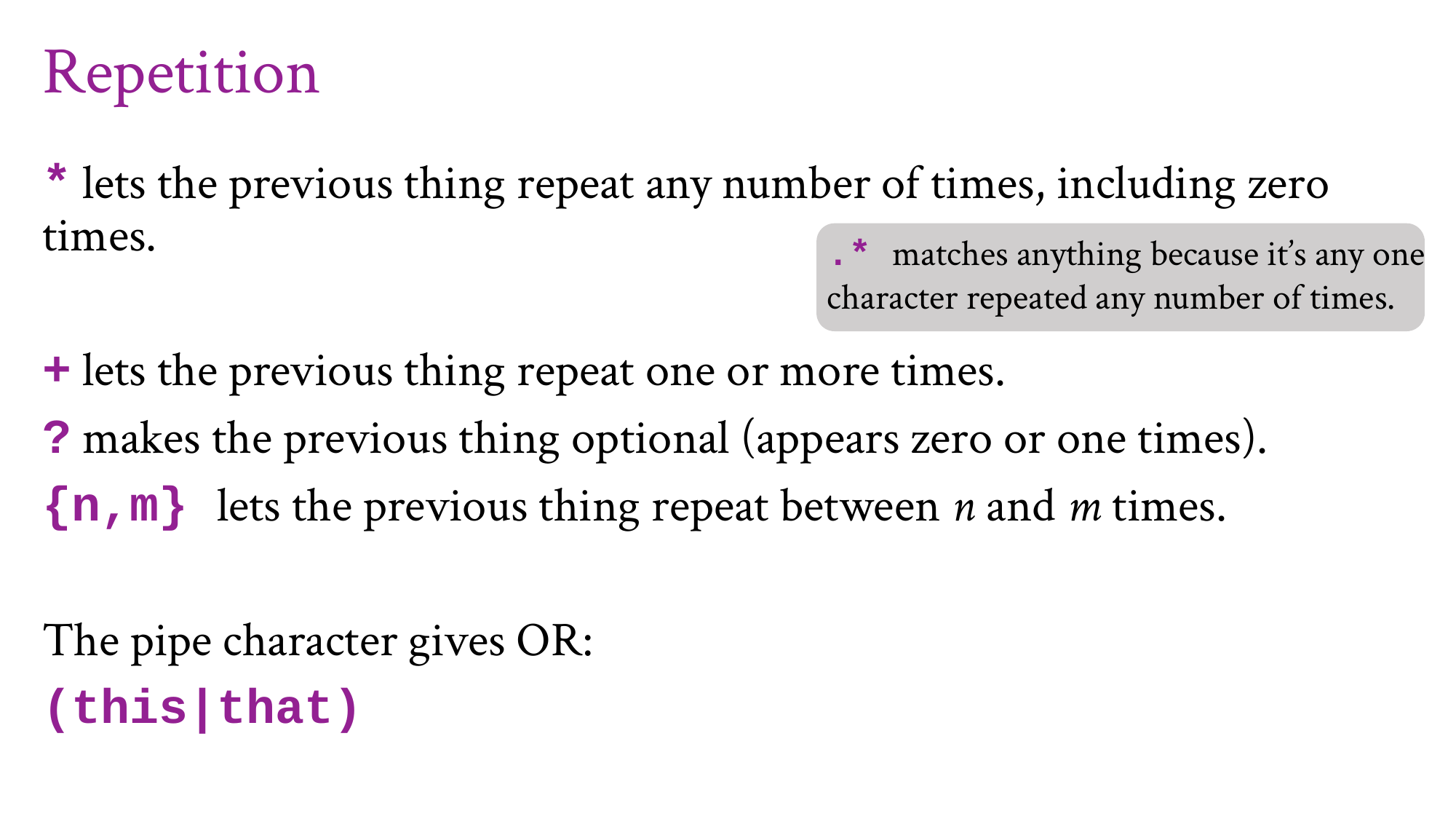

# Repetition
* lets the previous thing repeat any number of times, including zero times.

+ lets the previous thing repeat one or more times.
? makes the previous thing optional (appears zero or one times).
{n,m} lets the previous thing repeat between n and m times.

The pipe character gives OR:
(this|that)

.* matches anything because it’s any one character repeated any number of times.